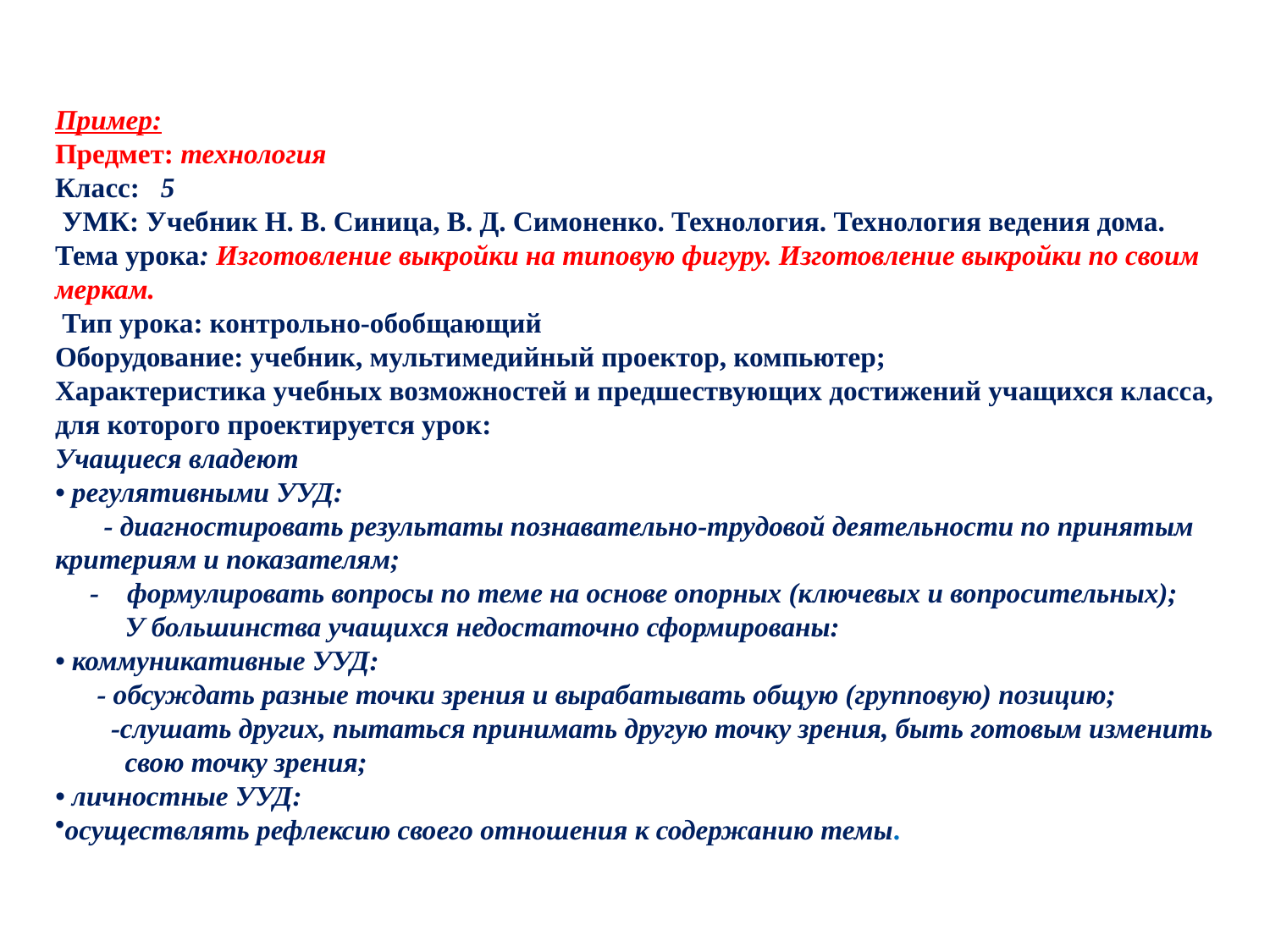

Пример:
Предмет: технология
Класс:   5
 УМК: Учебник Н. В. Синица, В. Д. Симоненко. Технология. Технология ведения дома.
Тема урока: Изготовление выкройки на типовую фигуру. Изготовление выкройки по своим меркам.
 Тип урока: контрольно-обобщающий
Оборудование: учебник, мультимедийный проектор, компьютер;
Характеристика учебных возможностей и предшествующих достижений учащихся класса, для которого проектируется урок:
Учащиеся владеют
• регулятивными УУД:
       - диагностировать результаты познавательно-трудовой деятельности по принятым критериям и показателям;
     -    формулировать вопросы по теме на основе опорных (ключевых и вопросительных);
          У большинства учащихся недостаточно сформированы:
• коммуникативные УУД:
      - обсуждать разные точки зрения и вырабатывать общую (групповую) позицию;
        -слушать других, пытаться принимать другую точку зрения, быть готовым изменить
          свою точку зрения;
• личностные УУД:
осуществлять рефлексию своего отношения к содержанию темы.